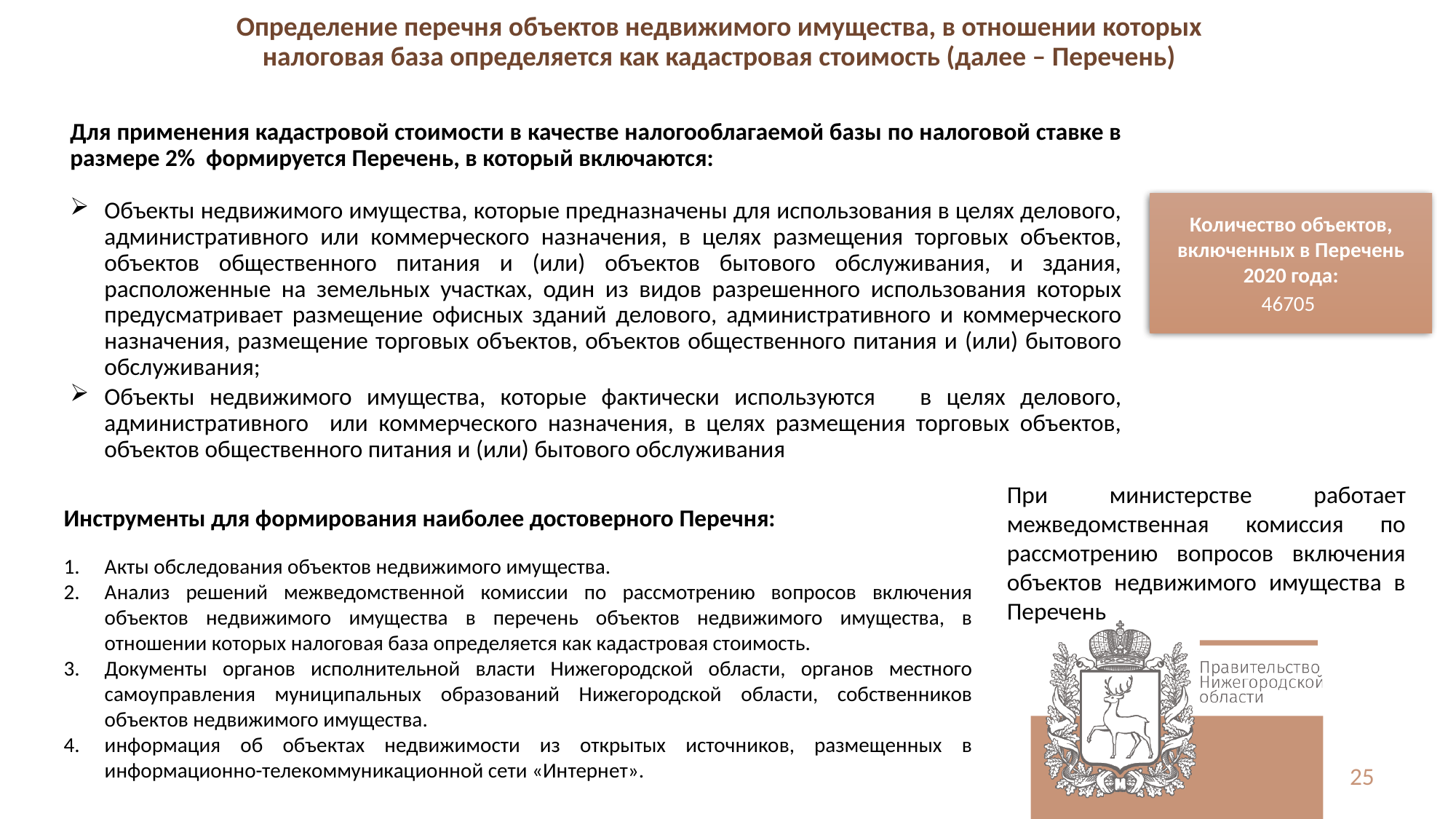

# Определение перечня объектов недвижимого имущества, в отношении которых налоговая база определяется как кадастровая стоимость (далее – Перечень)
Для применения кадастровой стоимости в качестве налогооблагаемой базы по налоговой ставке в размере 2%  формируется Перечень, в который включаются:

Объекты недвижимого имущества, которые предназначены для использования в целях делового, административного или коммерческого назначения, в целях размещения торговых объектов, объектов общественного питания и (или) объектов бытового обслуживания, и здания, расположенные на земельных участках, один из видов разрешенного использования которых предусматривает размещение офисных зданий делового, административного и коммерческого назначения, размещение торговых объектов, объектов общественного питания и (или) бытового обслуживания;
Объекты недвижимого имущества, которые фактически используются   в целях делового, административного  или коммерческого назначения, в целях размещения торговых объектов, объектов общественного питания и (или) бытового обслуживания
Количество объектов, включенных в Перечень 2020 года:
46705
При министерстве работает межведомственная комиссия по рассмотрению вопросов включения объектов недвижимого имущества в Перечень
Инструменты для формирования наиболее достоверного Перечня:

Акты обследования объектов недвижимого имущества.
Анализ решений межведомственной комиссии по рассмотрению вопросов включения объектов недвижимого имущества в перечень объектов недвижимого имущества, в отношении которых налоговая база определяется как кадастровая стоимость.
Документы органов исполнительной власти Нижегородской области, органов местного самоуправления муниципальных образований Нижегородской области, собственников объектов недвижимого имущества.
информация об объектах недвижимости из открытых источников, размещенных в информационно-телекоммуникационной сети «Интернет».
25